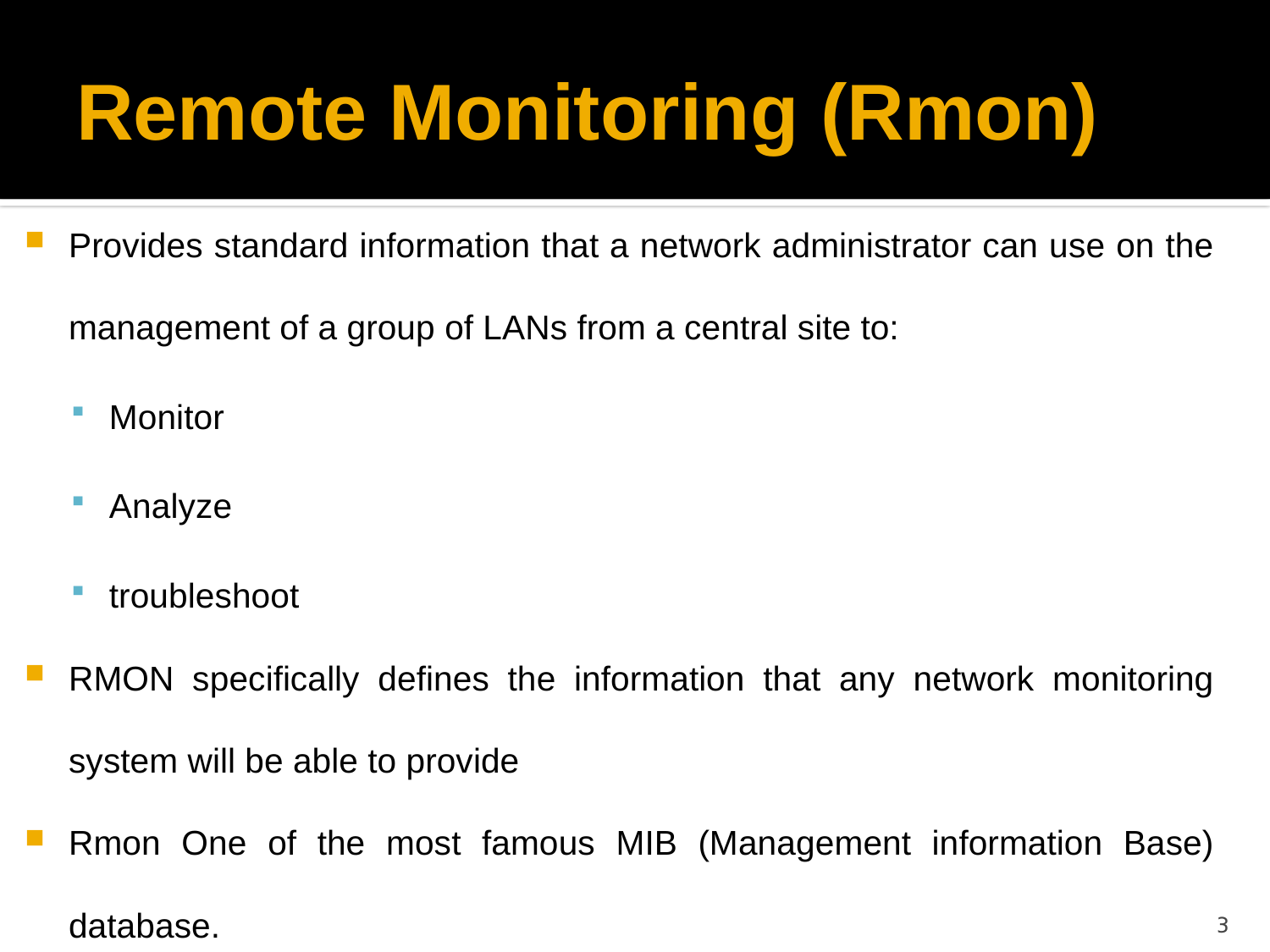

# Remote Monitoring (Rmon)
Provides standard information that a network administrator can use on the management of a group of LANs from a central site to:
Monitor
Analyze
troubleshoot
RMON specifically defines the information that any network monitoring system will be able to provide
Rmon One of the most famous MIB (Management information Base) database.
3